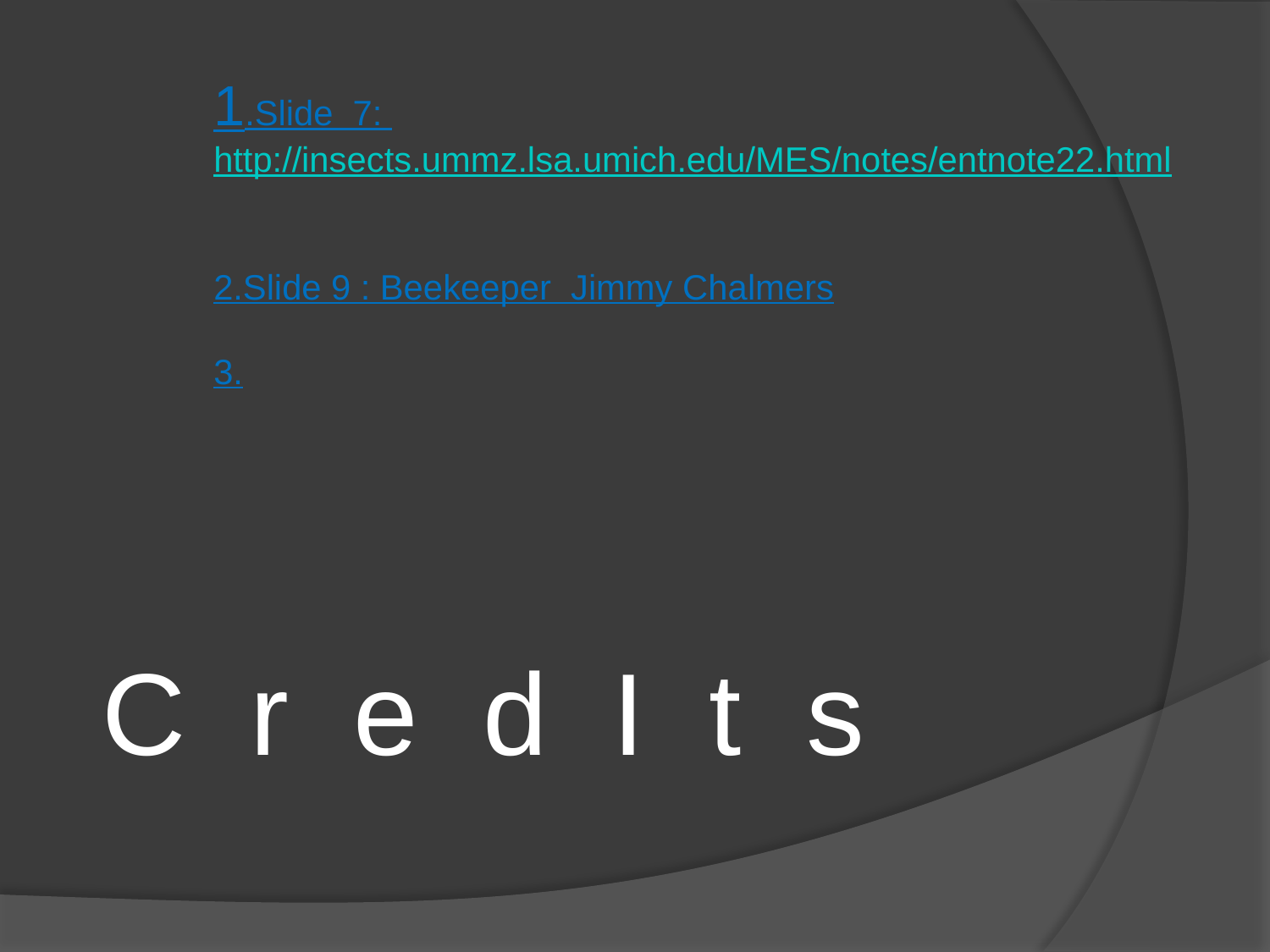

1.Slide  7: http://insects.ummz.lsa.umich.edu/MES/notes/entnote22.html

2.Slide 9 : Beekeeper  Jimmy Chalmers

3.

# C  r  e  d  I  t  s